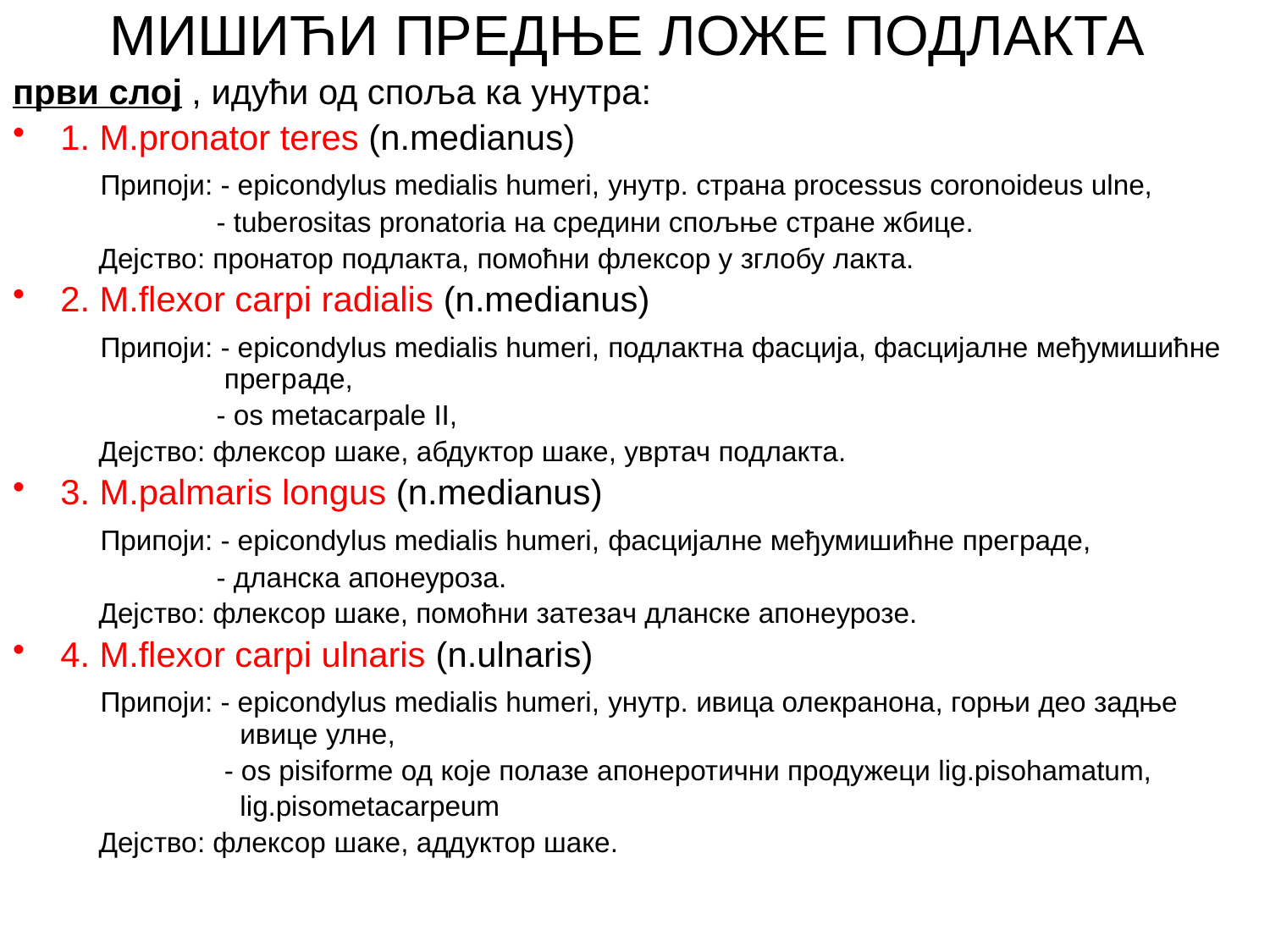

МИШИЋИ ПРЕДЊЕ ЛОЖЕ ПОДЛАКТА
први слој , идући од споља ка унутра:
1. M.pronator teres (n.medianus)
         Припоји: - epicondylus medialis humeri, унутр. страна processus coronoideus ulne,
                          - tuberositas pronatoria на средини спољње стране жбице.
           Дејство: пронатор подлакта, помоћни флексор у зглoбу лакта.
2. M.flexor carpi radialis (n.medianus)
         Припоји: - epicondylus medialis humeri, подлактна фасција, фасцијалне међумишићне
                     прегрaде,
                          - os metacarpale II,
           Дејство: флексор шаке, абдуктор шаке, увртач подлакта.
3. M.palmaris longus (n.medianus)
         Припоји: - epicondylus medialis humeri, фасцијалне међумишићне преграде,
                          - дланска апонеуроза.
           Дејство: флексор шакe, помоћни зaтeзaч длaнскe aпонeурозe.
4. M.flexor carpi ulnaris (n.ulnaris)
         Припоји: - epicondylus medialis humeri, унутр. ивица олекранона, горњи део задње
                       ивице улне,
                           - os pisiforme од које полазе апонеротични продужеци lig.pisohamatum,
                             lig.pisometacarpeum
           Дејство: флексор шаке, аддуктор шаке.